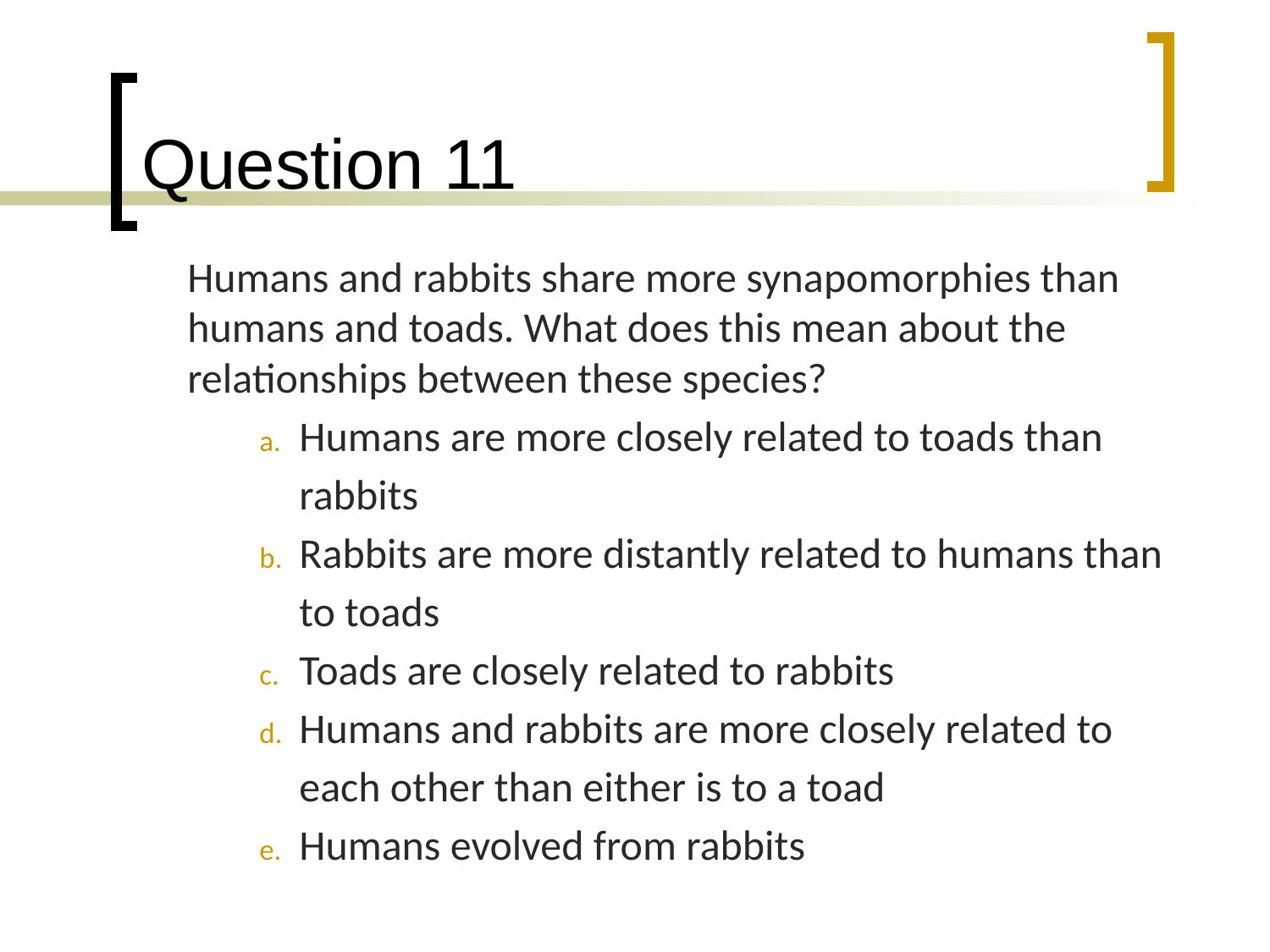

# Question 11
	Humans and rabbits share more synapomorphies than humans and toads. What does this mean about the relationships between these species?
Humans are more closely related to toads than rabbits
Rabbits are more distantly related to humans than to toads
Toads are closely related to rabbits
Humans and rabbits are more closely related to each other than either is to a toad
Humans evolved from rabbits